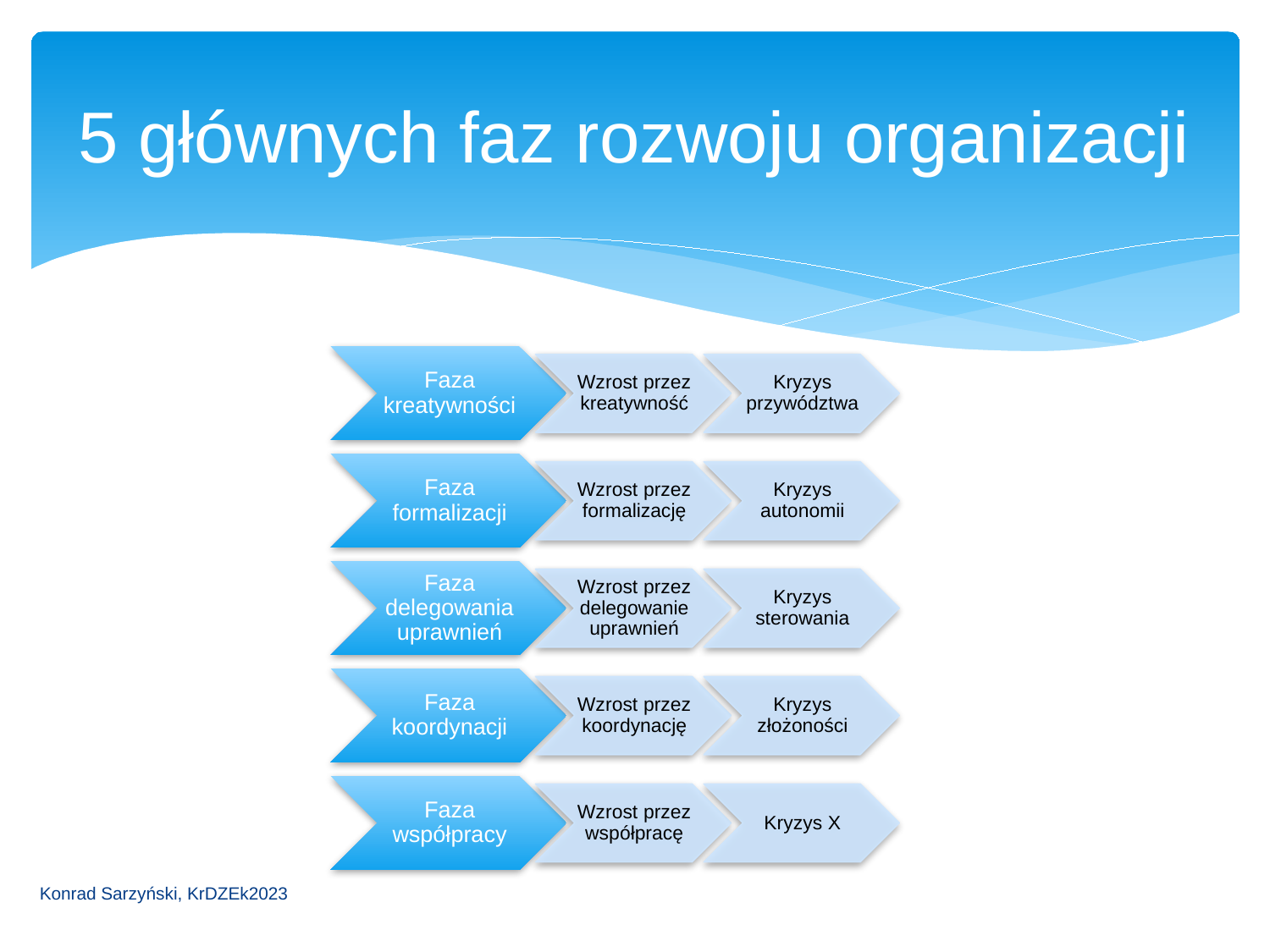

# 5 głównych faz rozwoju organizacji
Faza kreatywności
Wzrost przez kreatywność
Kryzys przywództwa
Faza formalizacji
Wzrost przez formalizację
Kryzys autonomii
Faza delegowania uprawnień
Wzrost przez delegowanie uprawnień
Kryzys sterowania
Faza koordynacji
Wzrost przez koordynację
Kryzys złożoności
Faza współpracy
Wzrost przez współpracę
Kryzys X
Konrad Sarzyński, KrDZEk2023